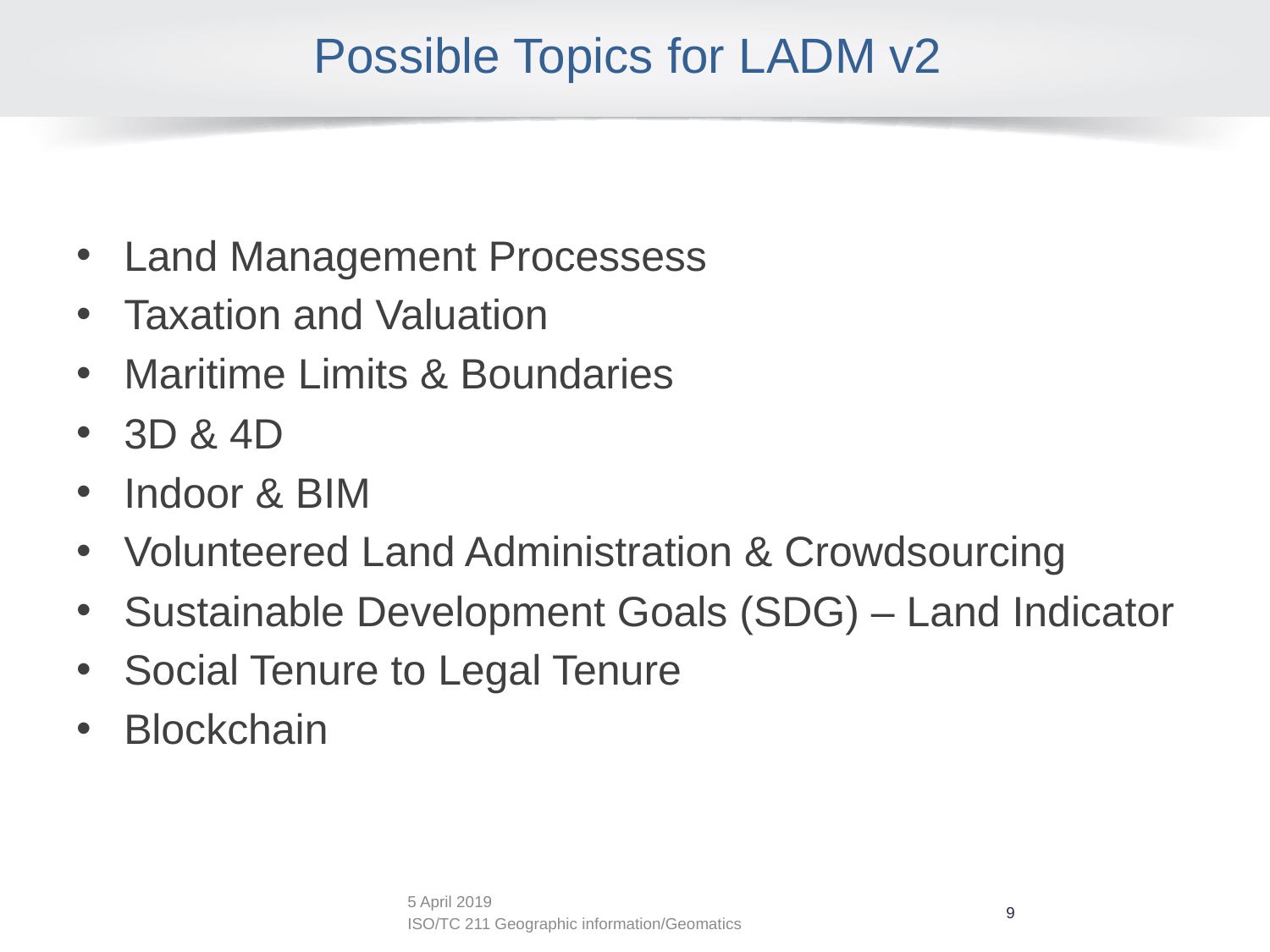

# Possible Topics for LADM v2
Land Management Processess
Taxation and Valuation
Maritime Limits & Boundaries
3D & 4D
Indoor & BIM
Volunteered Land Administration & Crowdsourcing
Sustainable Development Goals (SDG) – Land Indicator
Social Tenure to Legal Tenure
Blockchain